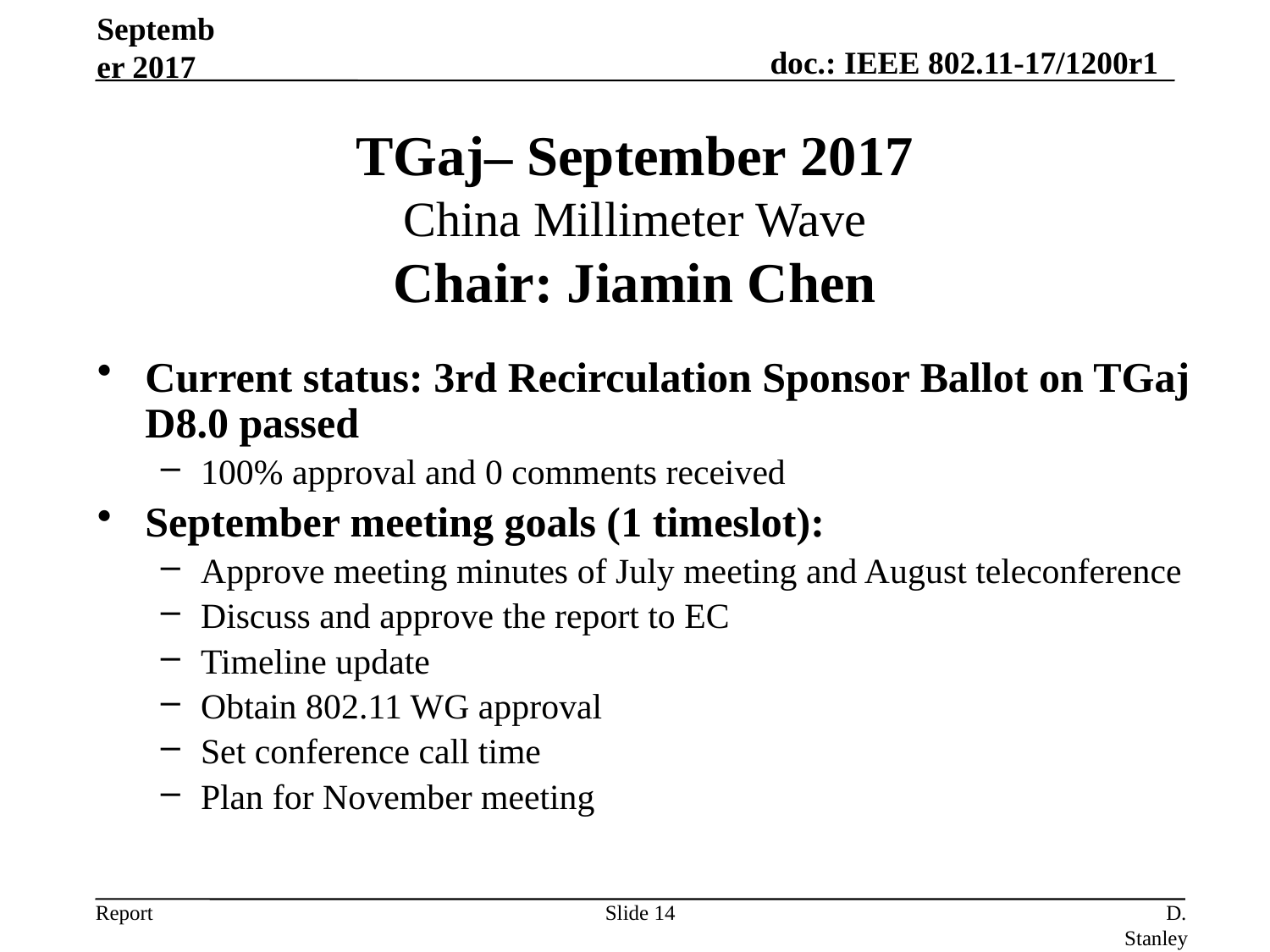

September 2017
# TGaj– September 2017 China Millimeter Wave Chair: Jiamin Chen
Current status: 3rd Recirculation Sponsor Ballot on TGaj D8.0 passed
100% approval and 0 comments received
September meeting goals (1 timeslot):
Approve meeting minutes of July meeting and August teleconference
Discuss and approve the report to EC
Timeline update
Obtain 802.11 WG approval
Set conference call time
Plan for November meeting

Slide 14
D. Stanley, HP Enterprise